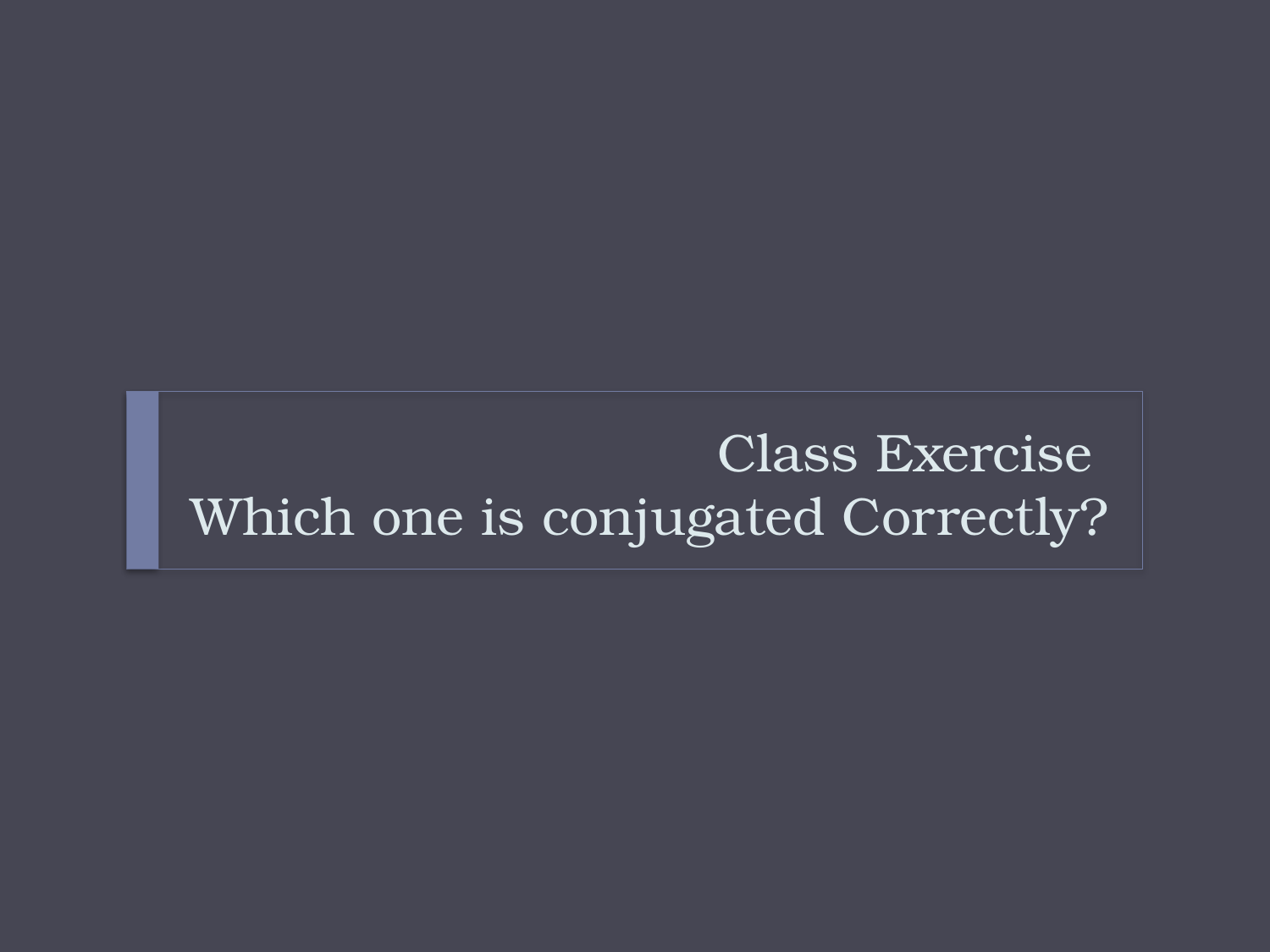

# Class Exercise Which one is conjugated Correctly?